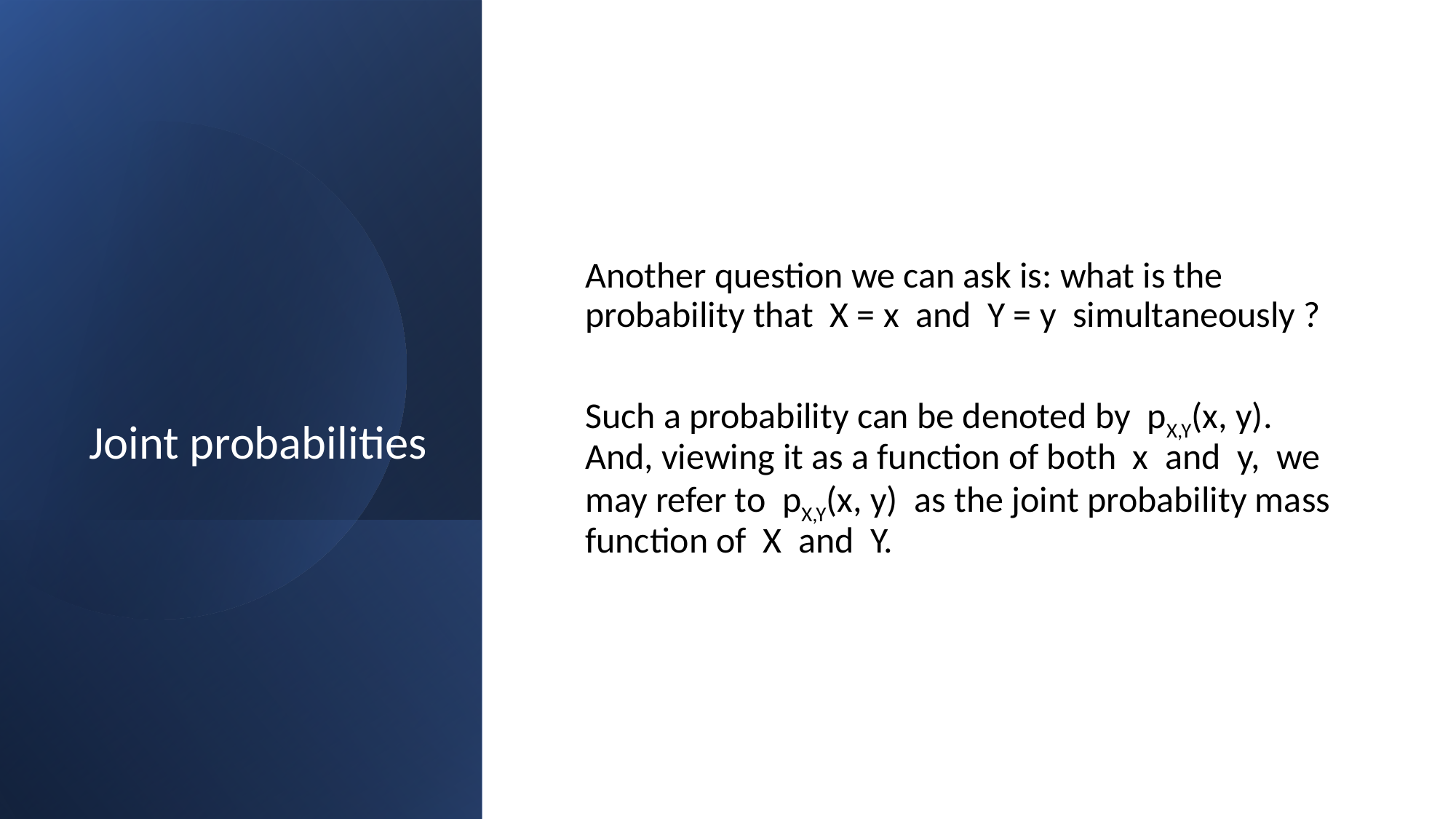

# Joint probabilities
Another question we can ask is: what is the probability that  X = x  and  Y = y  simultaneously ?

Such a probability can be denoted by  pX,Y(x, y).  And, viewing it as a function of both  x  and  y,  we may refer to  pX,Y(x, y)  as the joint probability mass function of  X  and  Y.